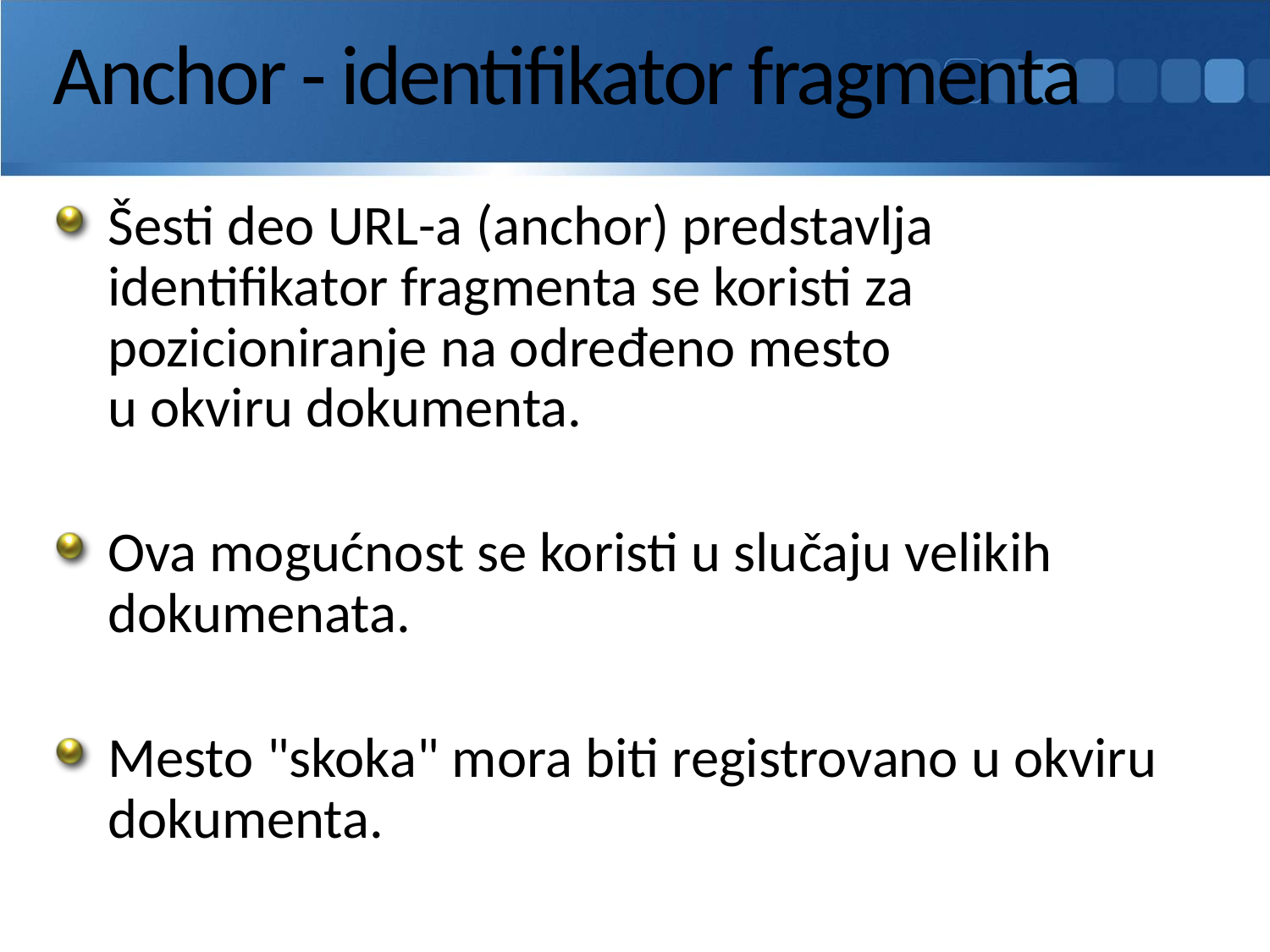

# Anchor - identifikator fragmenta
Šesti deo URL-a (anchor) predstavlja identifikator fragmenta se koristi za pozicioniranje na određeno mesto
u okviru dokumenta.

Ova mogućnost se koristi u slučaju velikih dokumenata.

Mesto "skoka" mora biti registrovano u okviru dokumenta.